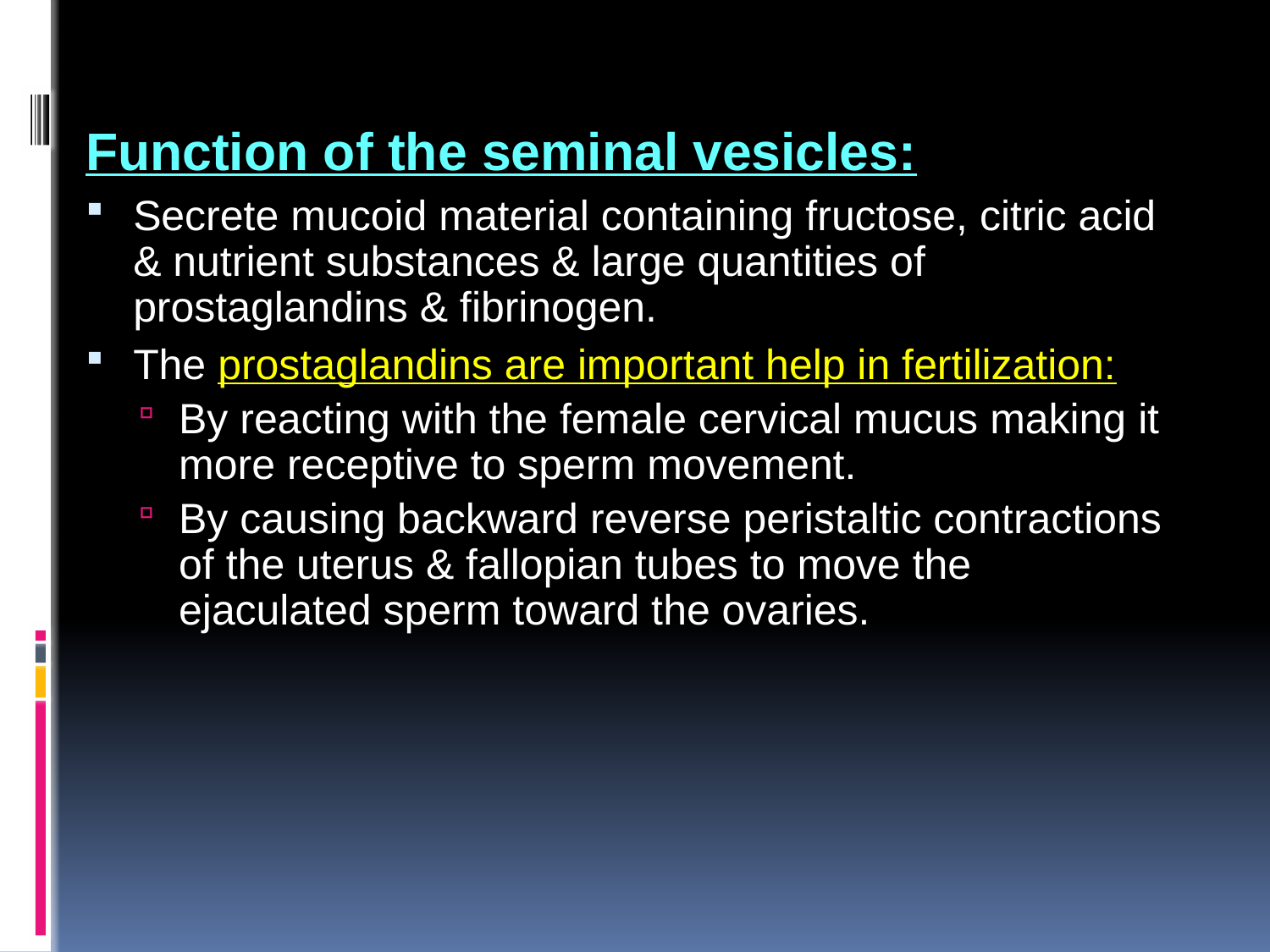

Function of the seminal vesicles:
Secrete mucoid material containing fructose, citric acid & nutrient substances & large quantities of prostaglandins & fibrinogen.
The prostaglandins are important help in fertilization:
By reacting with the female cervical mucus making it more receptive to sperm movement.
By causing backward reverse peristaltic contractions of the uterus & fallopian tubes to move the ejaculated sperm toward the ovaries.